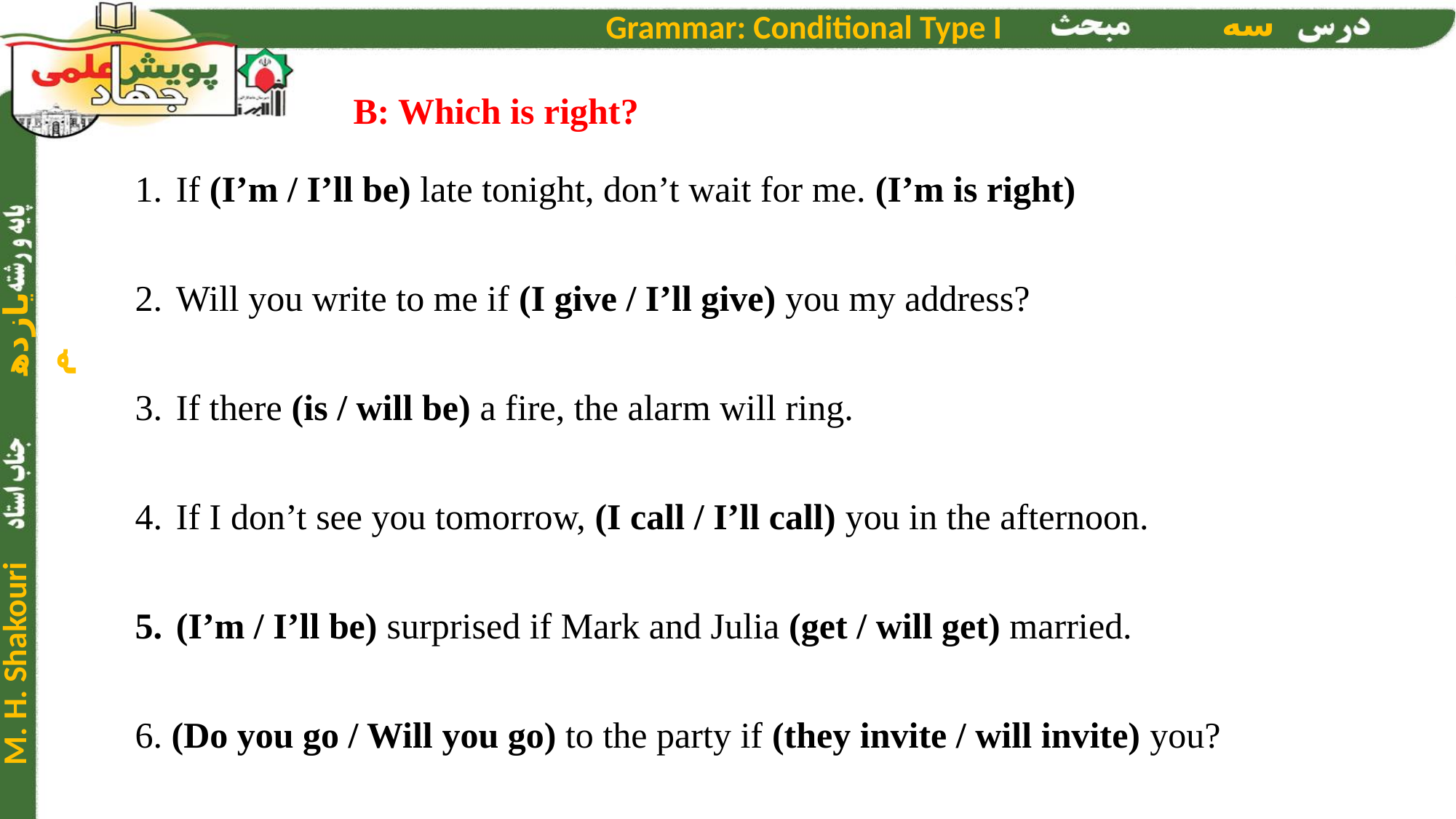

B: Which is right?
If (I’m / I’ll be) late tonight, don’t wait for me. (I’m is right)
Will you write to me if (I give / I’ll give) you my address?
If there (is / will be) a fire, the alarm will ring.
If I don’t see you tomorrow, (I call / I’ll call) you in the afternoon.
(I’m / I’ll be) surprised if Mark and Julia (get / will get) married.
6. (Do you go / Will you go) to the party if (they invite / will invite) you?